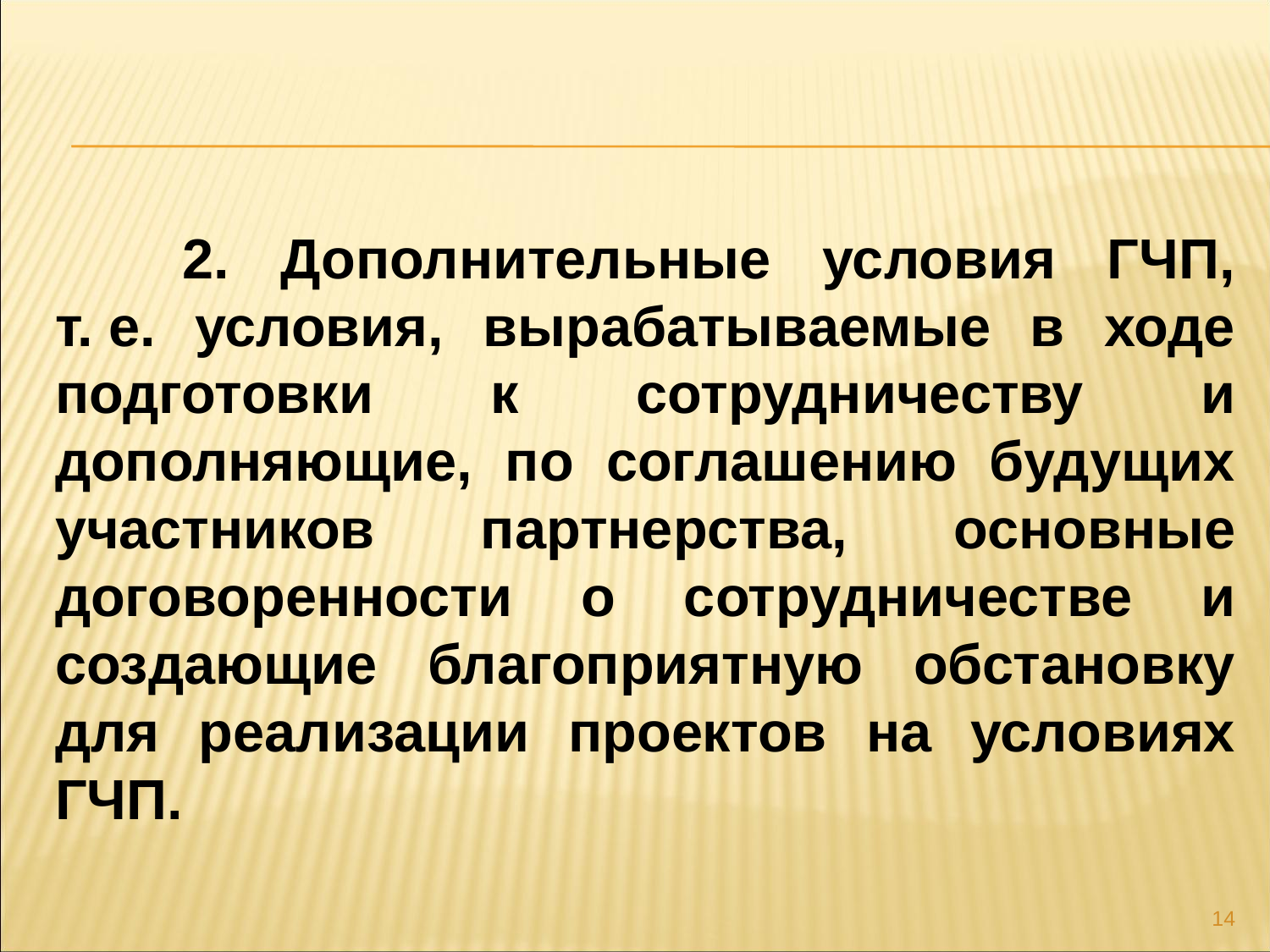

2. Дополнительные условия ГЧП, т. е. условия, вырабатываемые в ходе подготовки к сотрудничеству и дополняющие, по соглашению будущих участников партнерства, основные договоренности о сотрудничестве и создающие благоприятную обстановку для реализации проектов на условиях ГЧП.
14